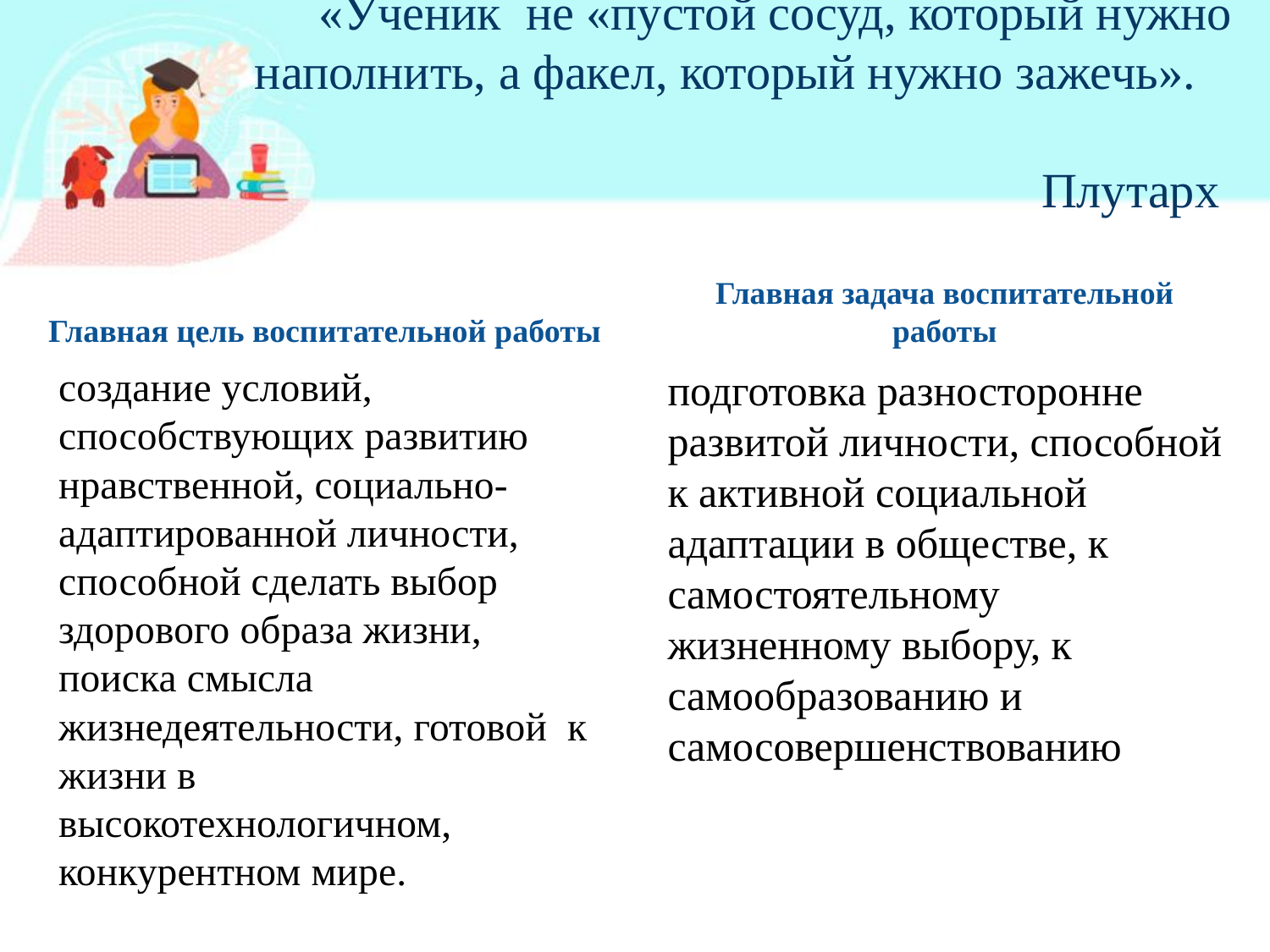

# «Ученик  не «пустой сосуд, который нужно наполнить, а факел, который нужно зажечь».                                                                                                                                                    Плутарх
Главная цель воспитательной работы
Главная задача воспитательной работы
создание условий, способствующих развитию нравственной, социально-адаптированной личности, способной сделать выбор здорового образа жизни, поиска смысла жизнедеятельности, готовой  к жизни в  высокотехнологичном, конкурентном мире.

подготовка разносторонне развитой личности, способной к активной социальной адаптации в обществе, к самостоятельному жизненному выбору, к самообразованию и самосовершенствованию